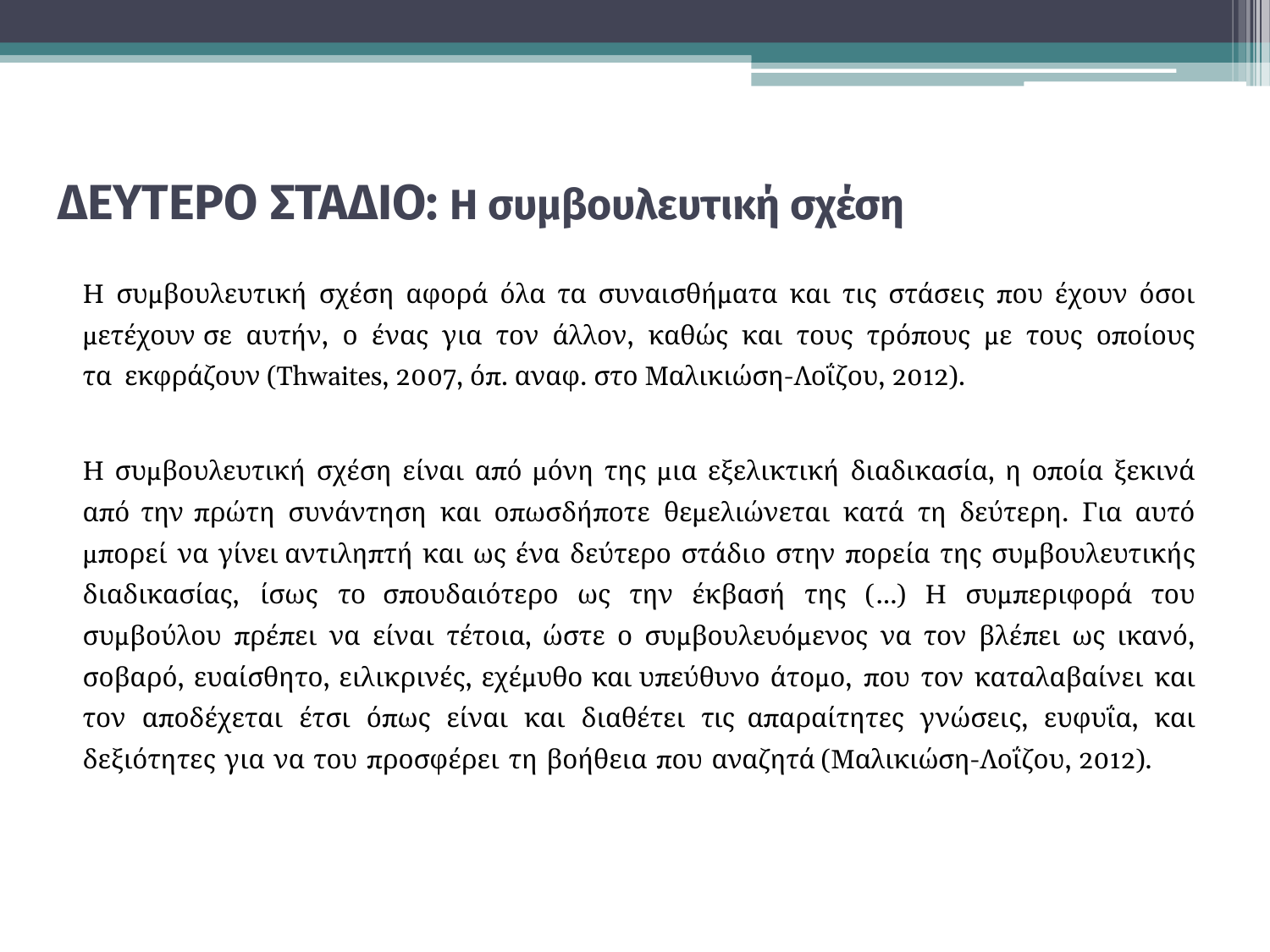

# ΔΕΥΤΕΡΟ ΣΤΑΔΙΟ: Η συμβουλευτική σχέση
Η συμβουλευτική σχέση αφορά όλα τα συναισθήματα και τις στάσεις που έχουν όσοι μετέχουν σε αυτήν, ο ένας για τον άλλον, καθώς και τους τρόπους με τους οποίους τα εκφράζουν (Thwaites, 2007, όπ. αναφ. στο Μαλικιώση-Λοΐζου, 2012).

Η συμβουλευτική σχέση είναι από μόνη της μια εξελικτική διαδικασία, η οποία ξεκινά από την πρώτη συνάντηση και οπωσδήποτε θεμελιώνεται κατά τη δεύτερη. Για αυτό μπορεί να γίνει αντιληπτή και ως ένα δεύτερο στάδιο στην πορεία της συμβουλευτικής διαδικασίας, ίσως το σπουδαιότερο ως την έκβασή της (…) Η συμπεριφορά του συμβούλου πρέπει να είναι τέτοια, ώστε ο συμβουλευόμενος να τον βλέπει ως ικανό, σοβαρό, ευαίσθητο, ειλικρινές, εχέμυθο και υπεύθυνο άτομο, που τον καταλαβαίνει και τον αποδέχεται έτσι όπως είναι και διαθέτει τις απαραίτητες γνώσεις, ευφυΐα, και δεξιότητες για να του προσφέρει τη βοήθεια που αναζητά (Μαλικιώση-Λοΐζου, 2012).